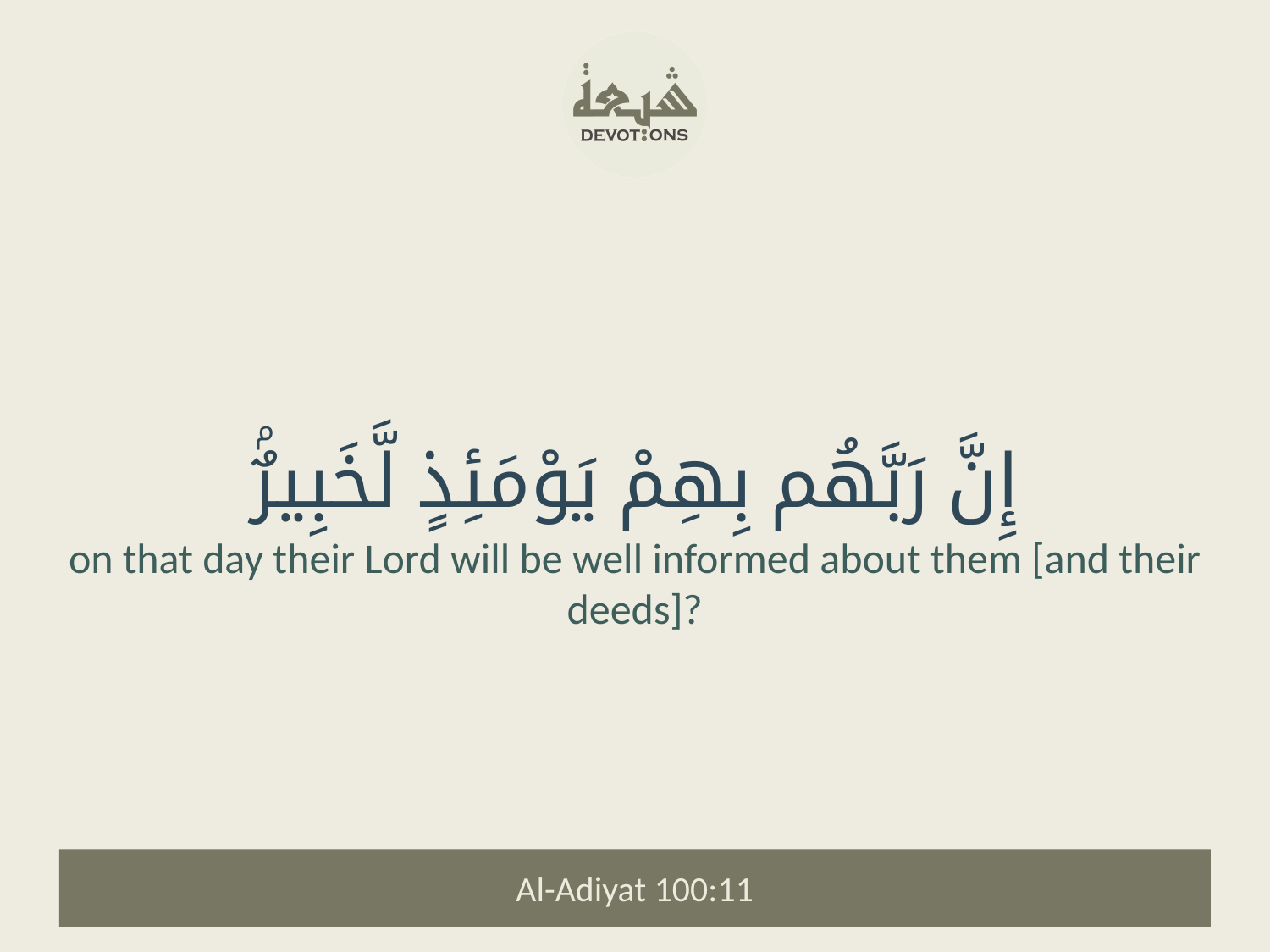

إِنَّ رَبَّهُم بِهِمْ يَوْمَئِذٍ لَّخَبِيرٌۢ
on that day their Lord will be well informed about them [and their deeds]?
Al-Adiyat 100:11